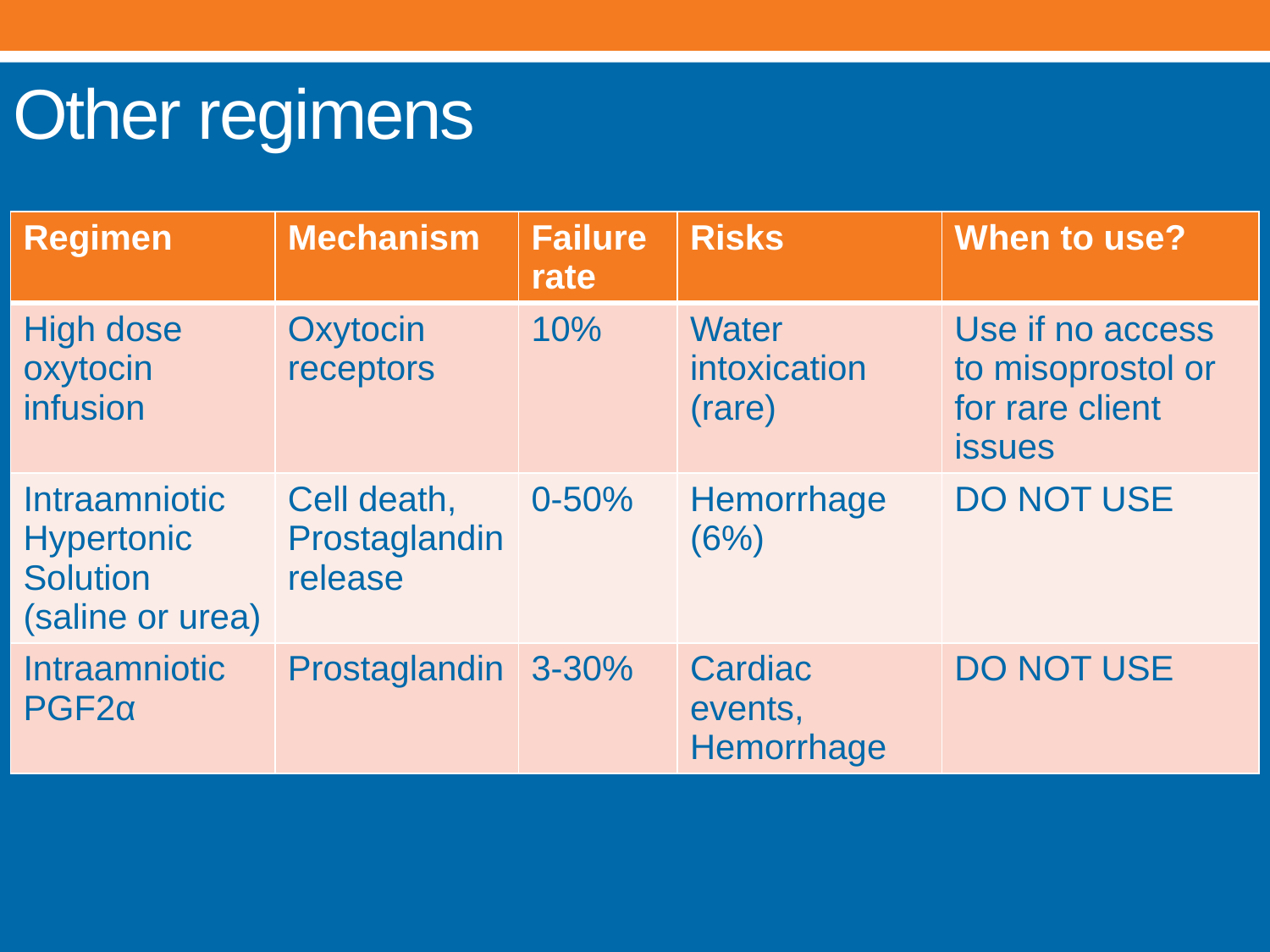

# Other regimens
| Regimen | Mechanism | Failure rate | Risks | When to use? |
| --- | --- | --- | --- | --- |
| High dose oxytocin infusion | Oxytocin receptors | 10% | Water intoxication (rare) | Use if no access to misoprostol or for rare client issues |
| Intraamniotic Hypertonic Solution (saline or urea) | Cell death, Prostaglandin release | 0-50% | Hemorrhage (6%) | DO NOT USE |
| Intraamniotic PGF2α | Prostaglandin | 3-30% | Cardiac events, Hemorrhage | DO NOT USE |